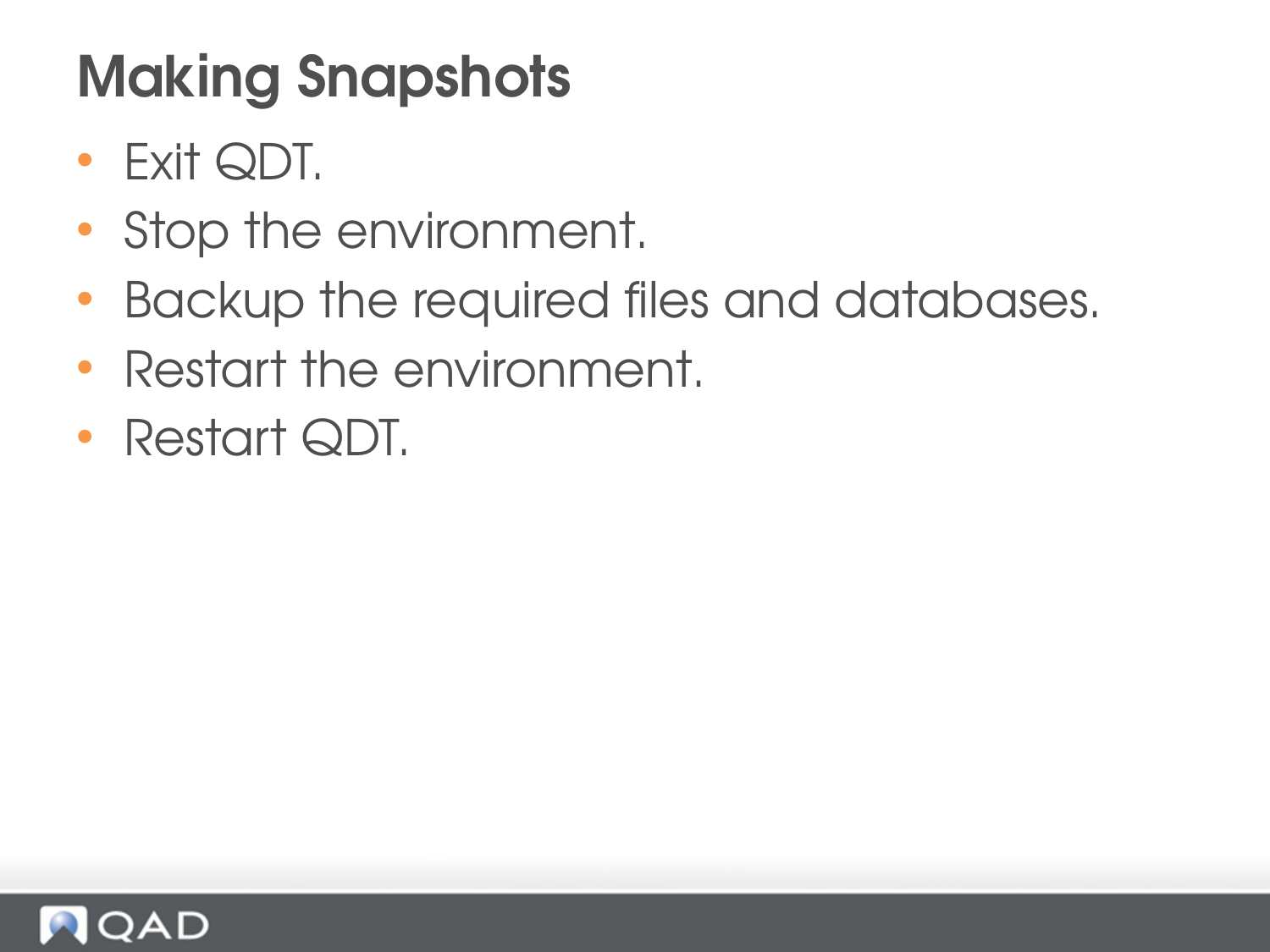

# Making Snapshots
Exit QDT.
Stop the environment.
Backup the required files and databases.
Restart the environment.
Restart QDT.